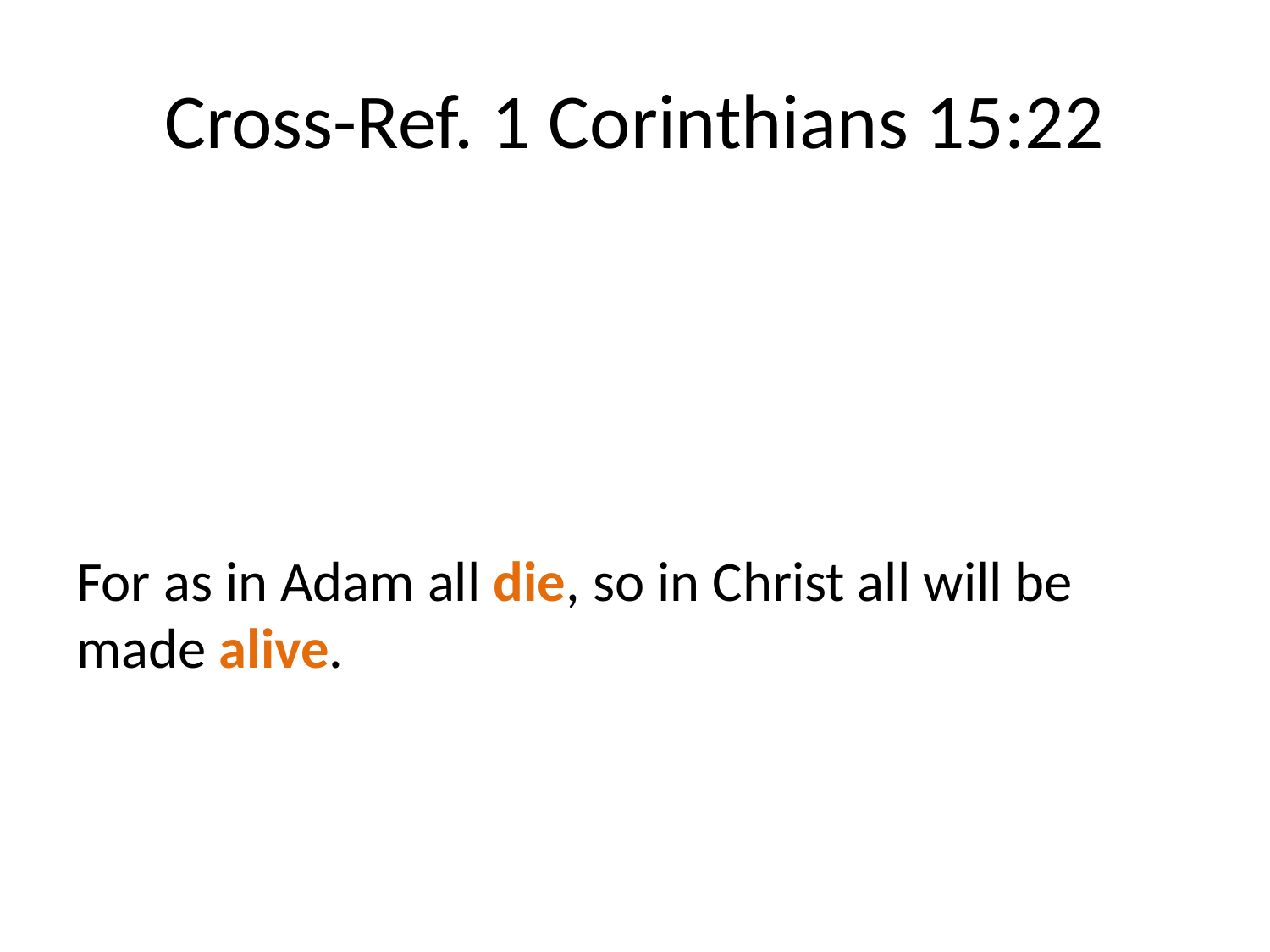

# Cross-Ref. 1 Corinthians 15:22

For as in Adam all die, so in Christ all will be made alive.